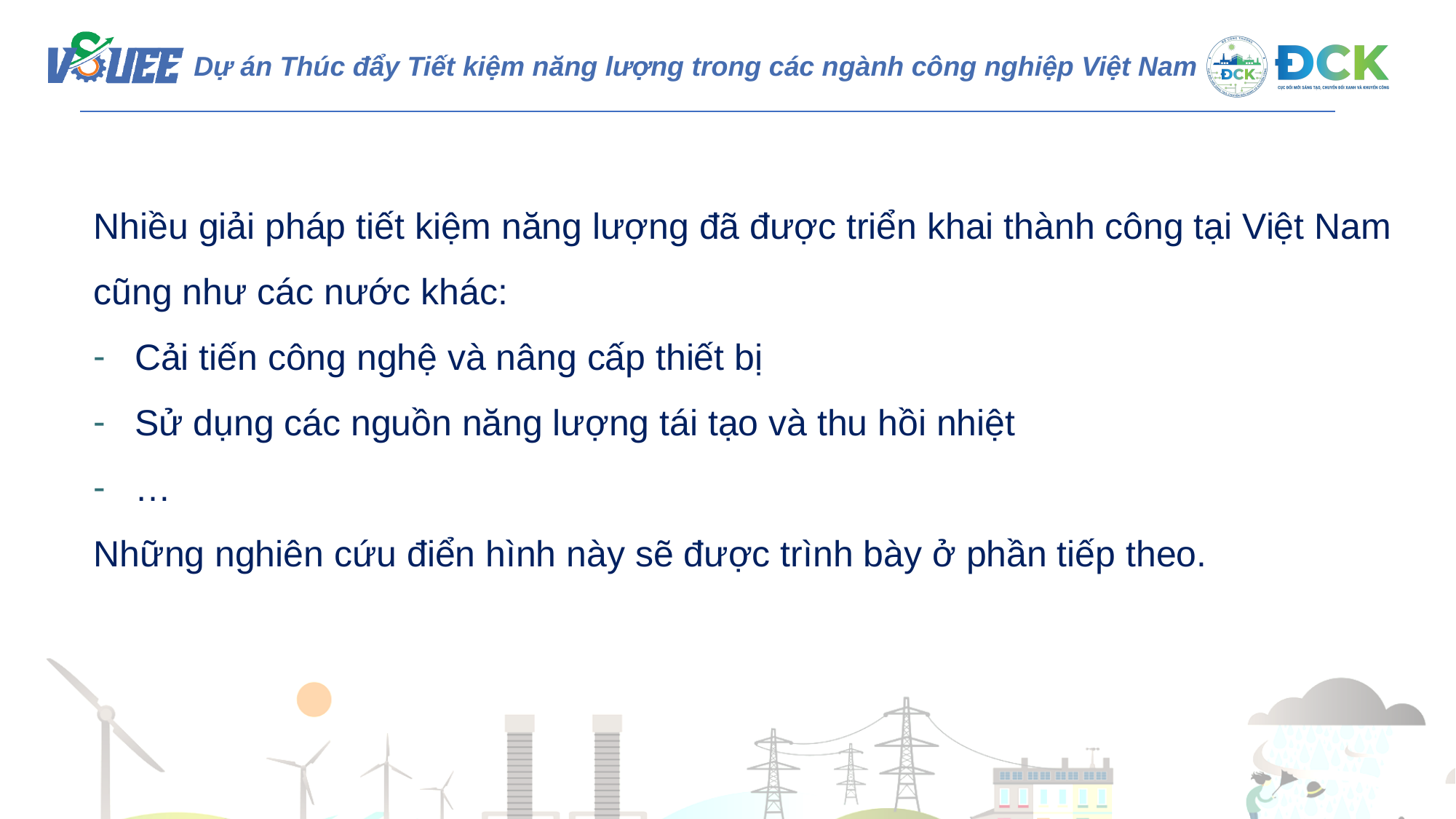

Nhiều giải pháp tiết kiệm năng lượng đã được triển khai thành công tại Việt Nam cũng như các nước khác:
Cải tiến công nghệ và nâng cấp thiết bị
Sử dụng các nguồn năng lượng tái tạo và thu hồi nhiệt
…
Những nghiên cứu điển hình này sẽ được trình bày ở phần tiếp theo.